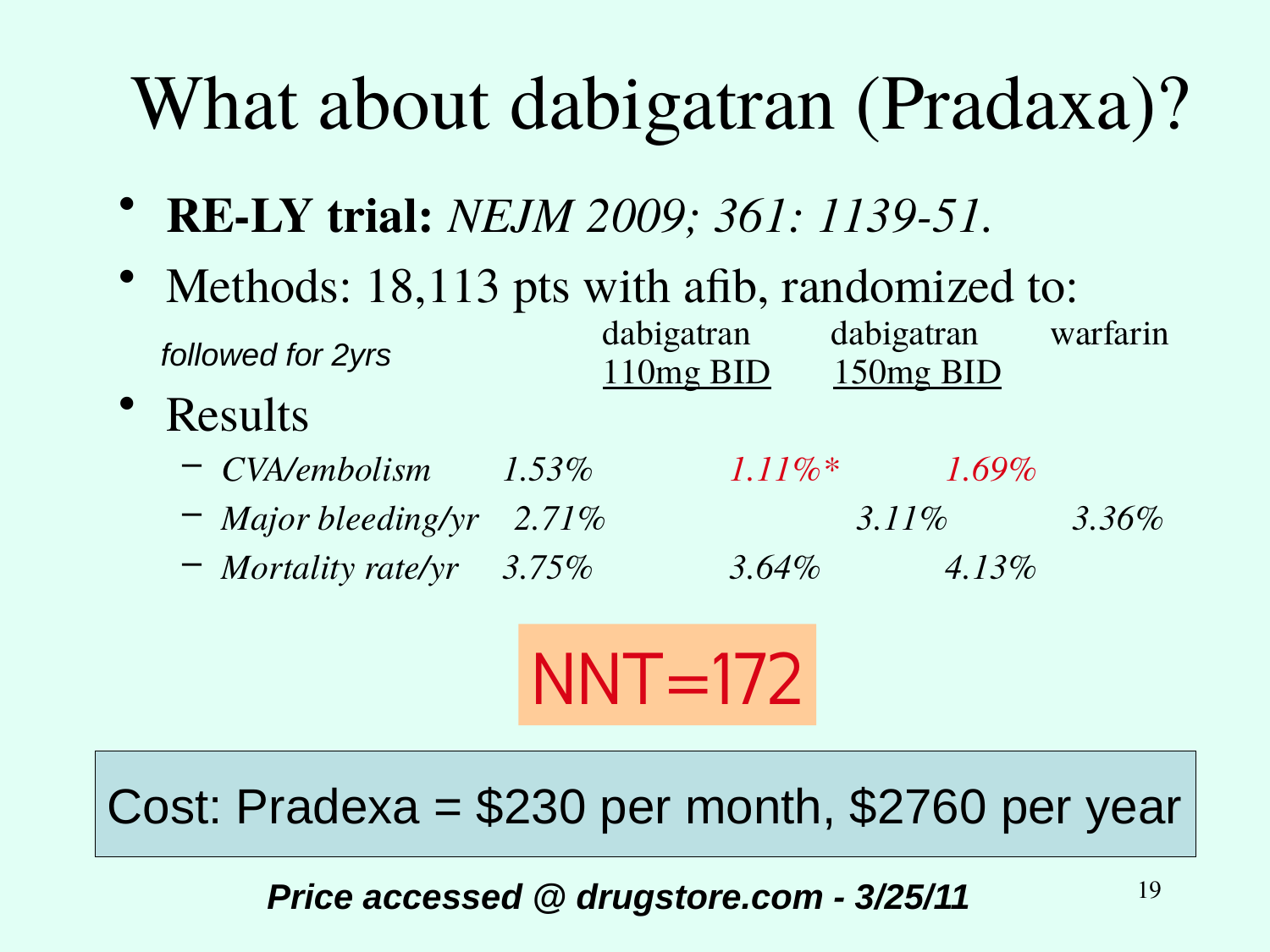

# What about dabigatran (Pradaxa)?
RE-LY trial: NEJM 2009; 361: 1139-51.
Methods: 18,113 pts with afib, randomized to:
				dabigatran         dabigatran        warfarin
				110mg BID       150mg BID
Results
CVA/embolism	   1.53%	   	1.11%*            1.69%
Major bleeding/yr    2.71%	   	3.11%  	          3.36%
Mortality rate/yr	   3.75%	   	3.64%	          4.13%
followed for 2yrs
NNT=172
Cost: Pradexa = $230 per month, $2760 per year
Price accessed @ drugstore.com - 3/25/11
19